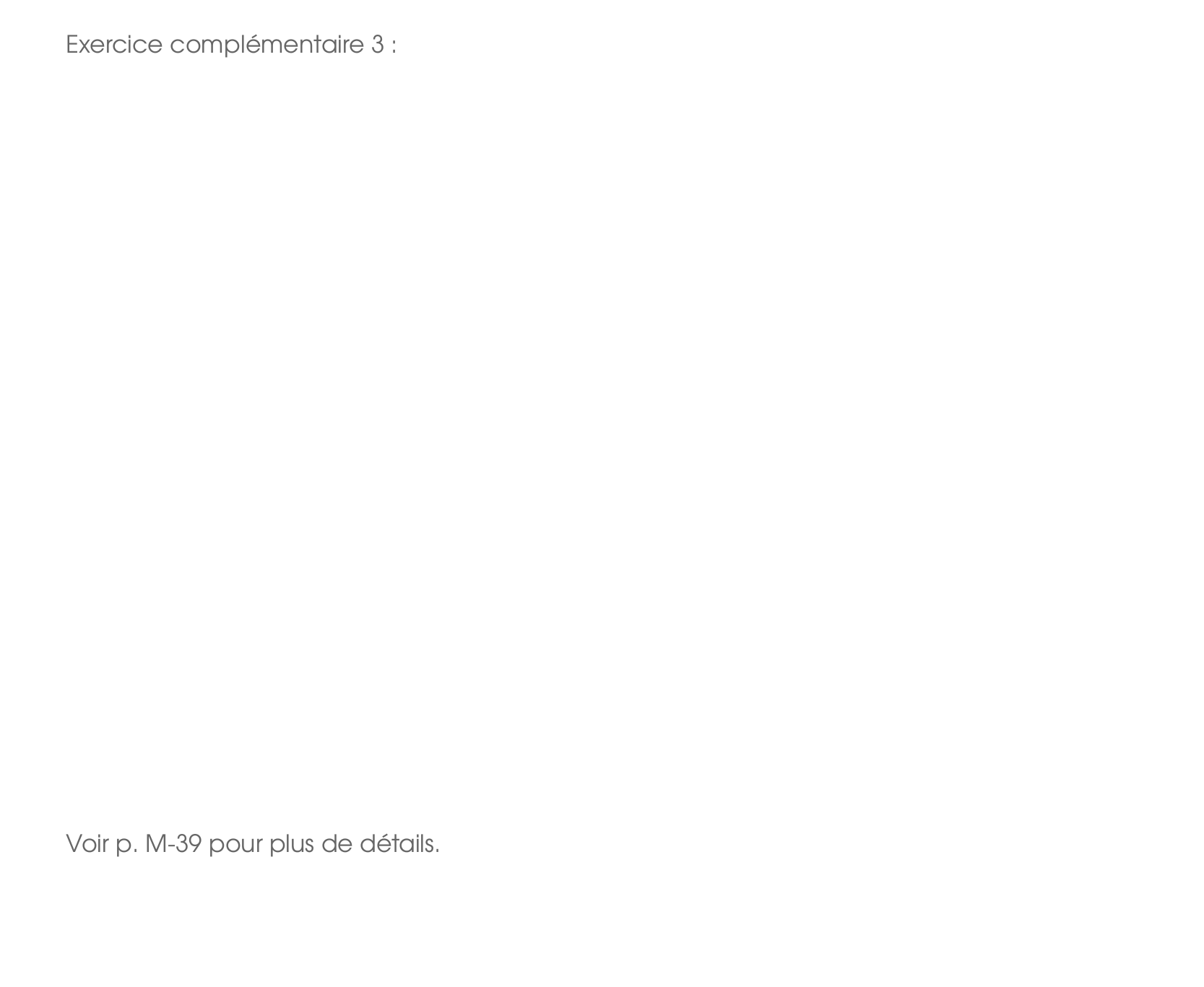

Exercice complémentaire 3 :
Voir p. M-39 pour plus de détails.